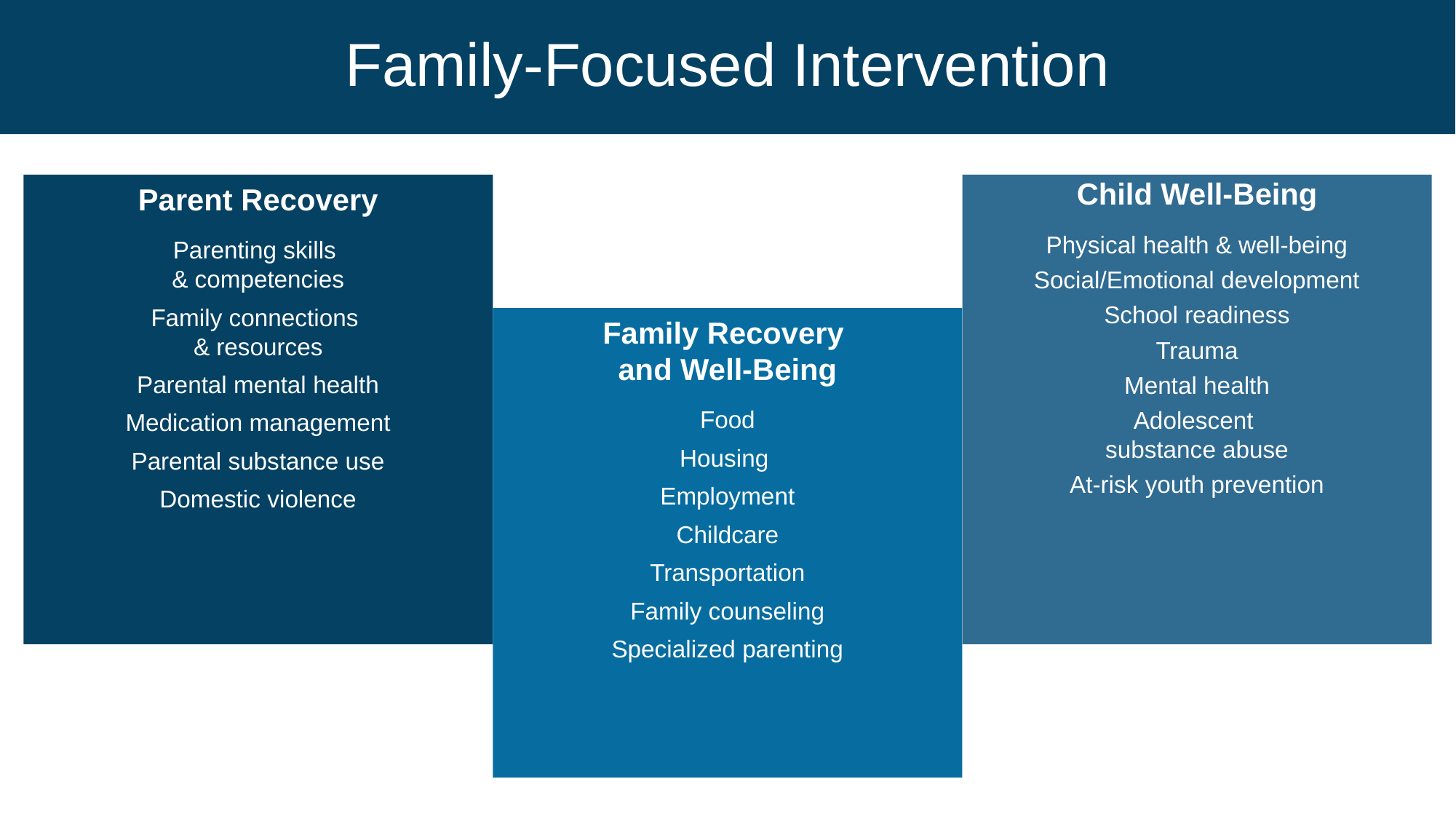

# Family-Focused Intervention
Parent Recovery
Parenting skills
& competencies
Family connections
& resources
Parental mental health
Medication management
Parental substance use
Domestic violence
Child Well-Being
Physical health & well-being
Social/Emotional development
School readiness
Trauma
Mental health
Adolescent
substance abuse
At-risk youth prevention
Family Recovery
and Well-Being
Food
Housing
Employment
Childcare
Transportation
Family counseling
Specialized parenting